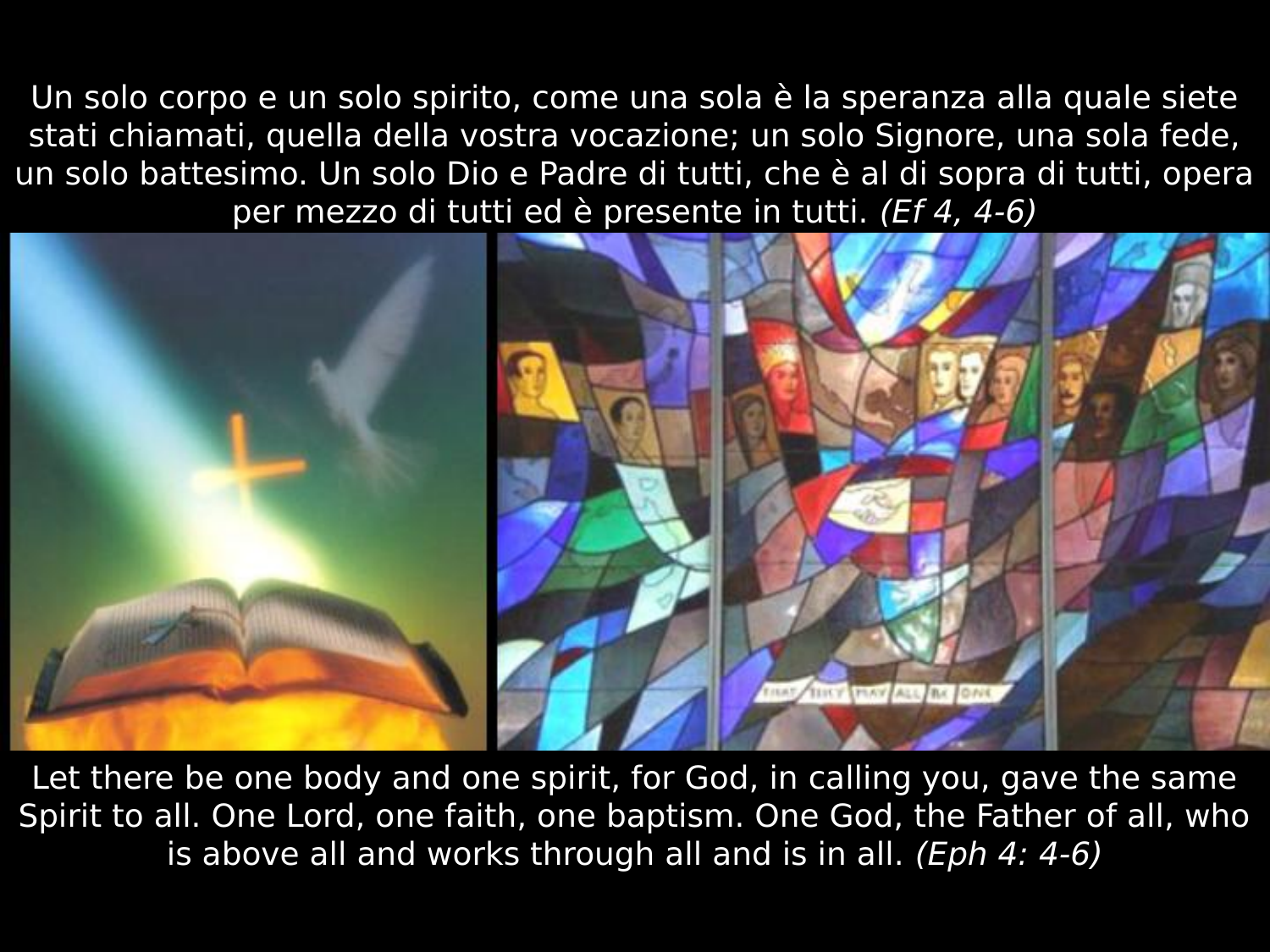

# Un solo corpo e un solo spirito, come una sola è la speranza alla quale siete stati chiamati, quella della vostra vocazione; un solo Signore, una sola fede, un solo battesimo. Un solo Dio e Padre di tutti, che è al di sopra di tutti, opera per mezzo di tutti ed è presente in tutti. (Ef 4, 4-6)
Let there be one body and one spirit, for God, in calling you, gave the same Spirit to all. One Lord, one faith, one baptism. One God, the Father of all, who is above all and works through all and is in all. (Eph 4: 4-6)